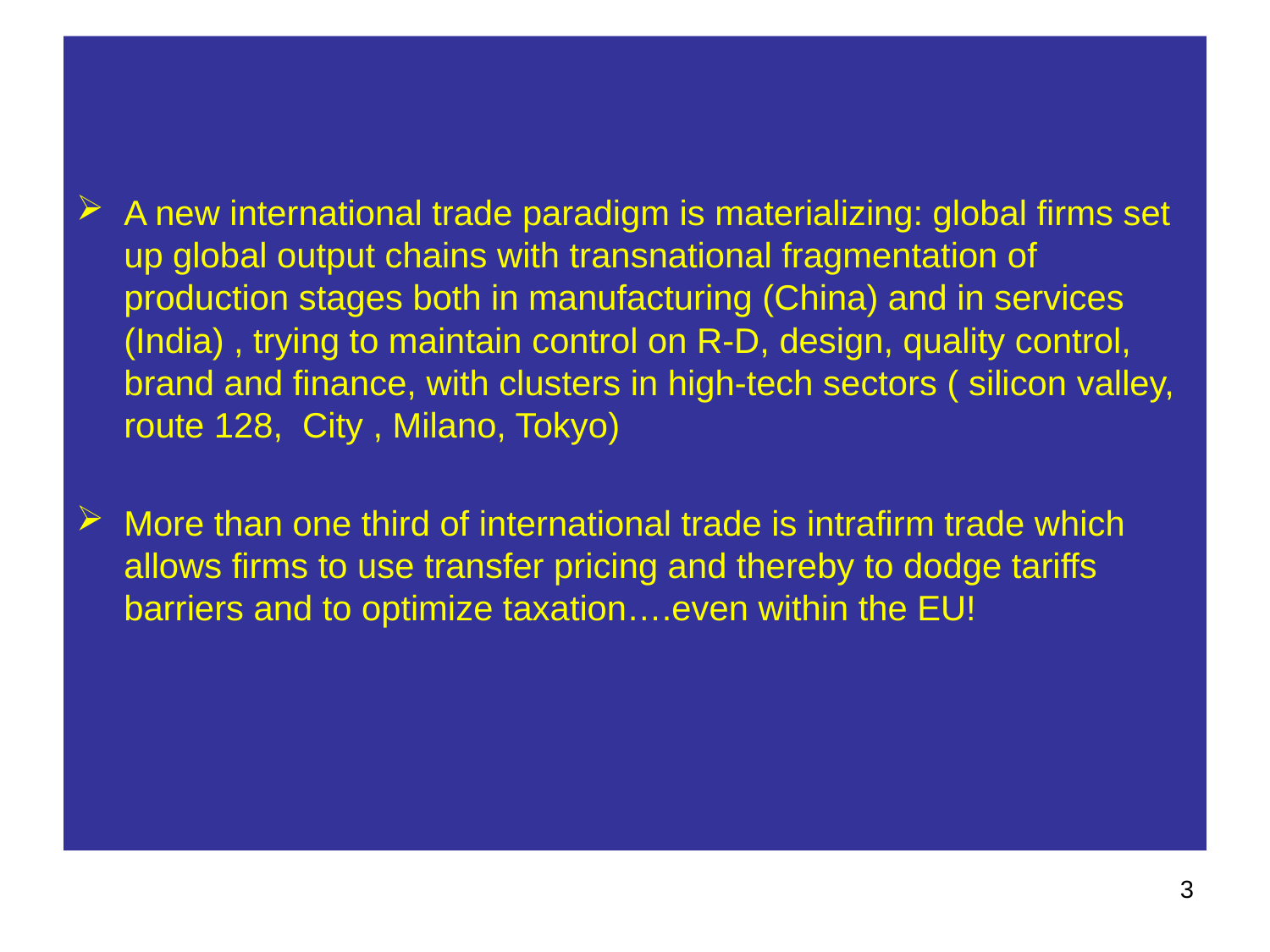

#

A new international trade paradigm is materializing: global firms set up global output chains with transnational fragmentation of production stages both in manufacturing (China) and in services (India) , trying to maintain control on R-D, design, quality control, brand and finance, with clusters in high-tech sectors ( silicon valley, route 128,  City , Milano, Tokyo)

More than one third of international trade is intrafirm trade which allows firms to use transfer pricing and thereby to dodge tariffs barriers and to optimize taxation….even within the EU!

3